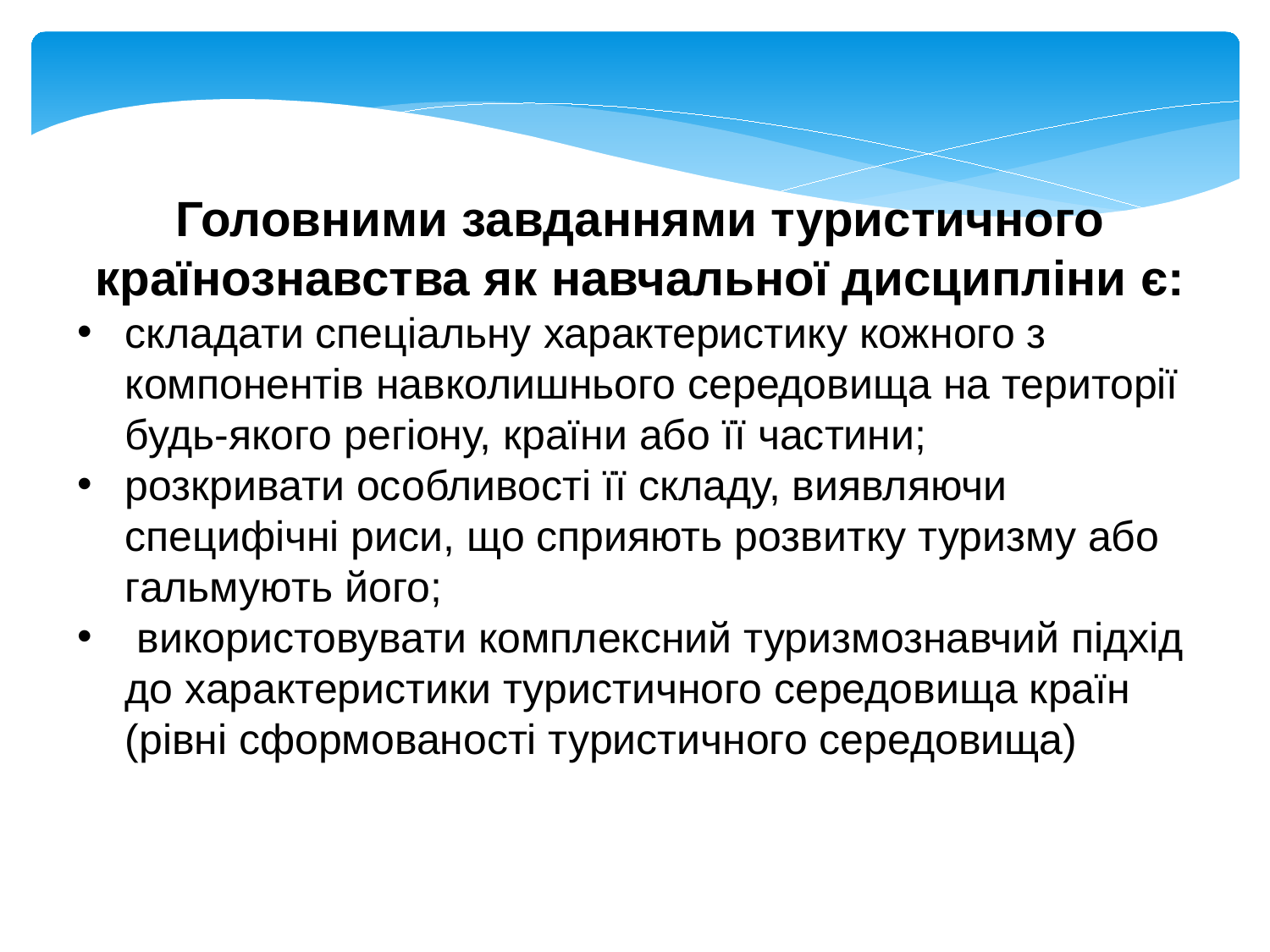

Головними завданнями туристичного країнознавства як навчальної дисципліни є:
складати спеціальну характеристику кожного з компонентів навколишнього середовища на території будь-якого регіону, країни або її частини;
розкривати особливості її складу, виявляючи специфічні риси, що сприяють розвитку туризму або гальмують його;
 використовувати комплексний туризмознавчий підхід до характеристики туристичного середовища країн (рівні сформованості туристичного середовища)